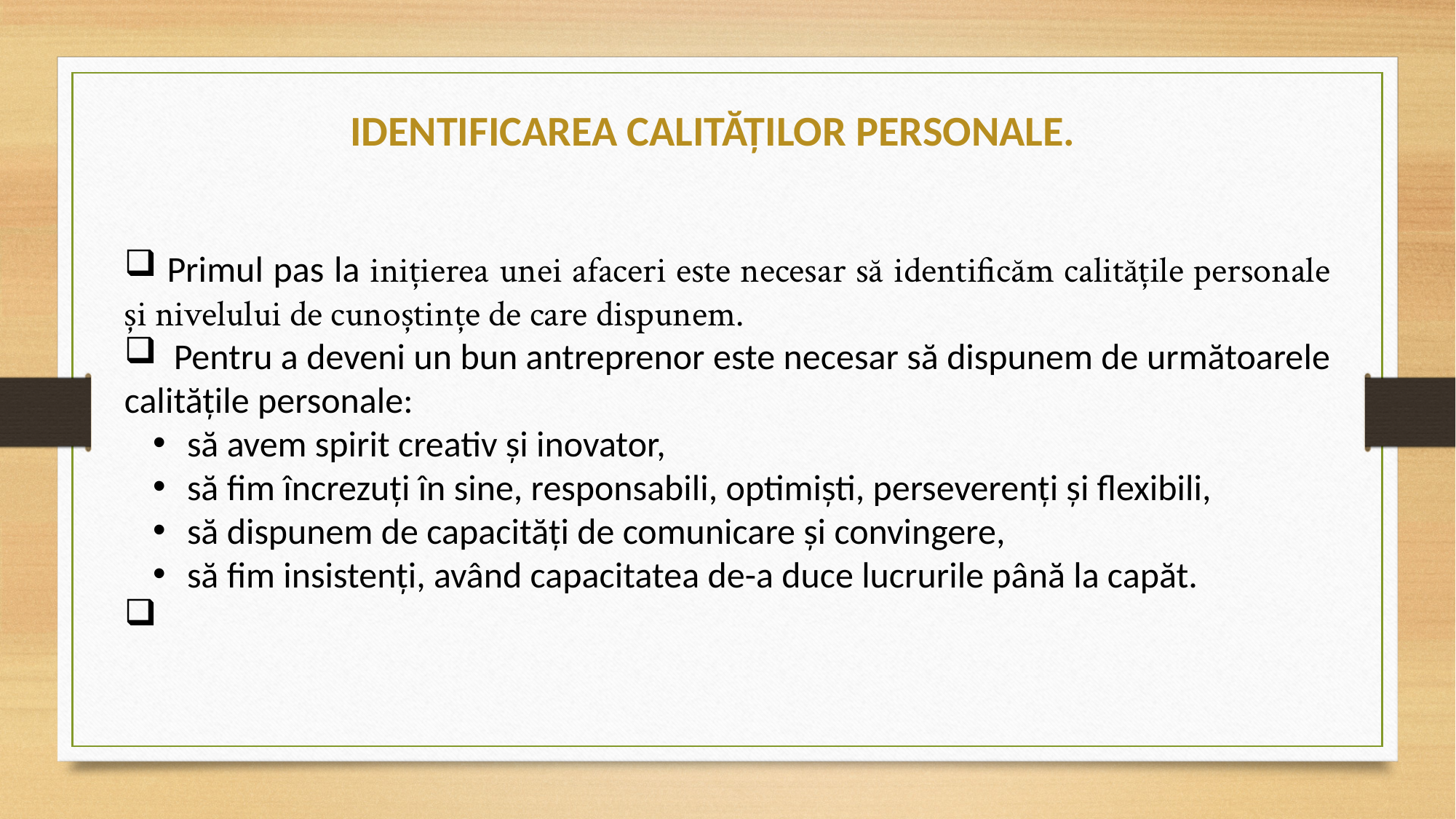

IDENTIFICAREA CALITĂȚILOR PERSONALE.
 Primul pas la inițierea unei afaceri este necesar să identificăm calitățile personale și nivelului de cunoștințe de care dispunem.
  Pentru a deveni un bun antreprenor este necesar să dispunem de următoarele calitățile personale:
 să avem spirit creativ și inovator,
 să fim încrezuți în sine, responsabili, optimiști, perseverenți și flexibili,
 să dispunem de capacități de comunicare și convingere,
 să fim insistenți, având capacitatea de-a duce lucrurile până la capăt.